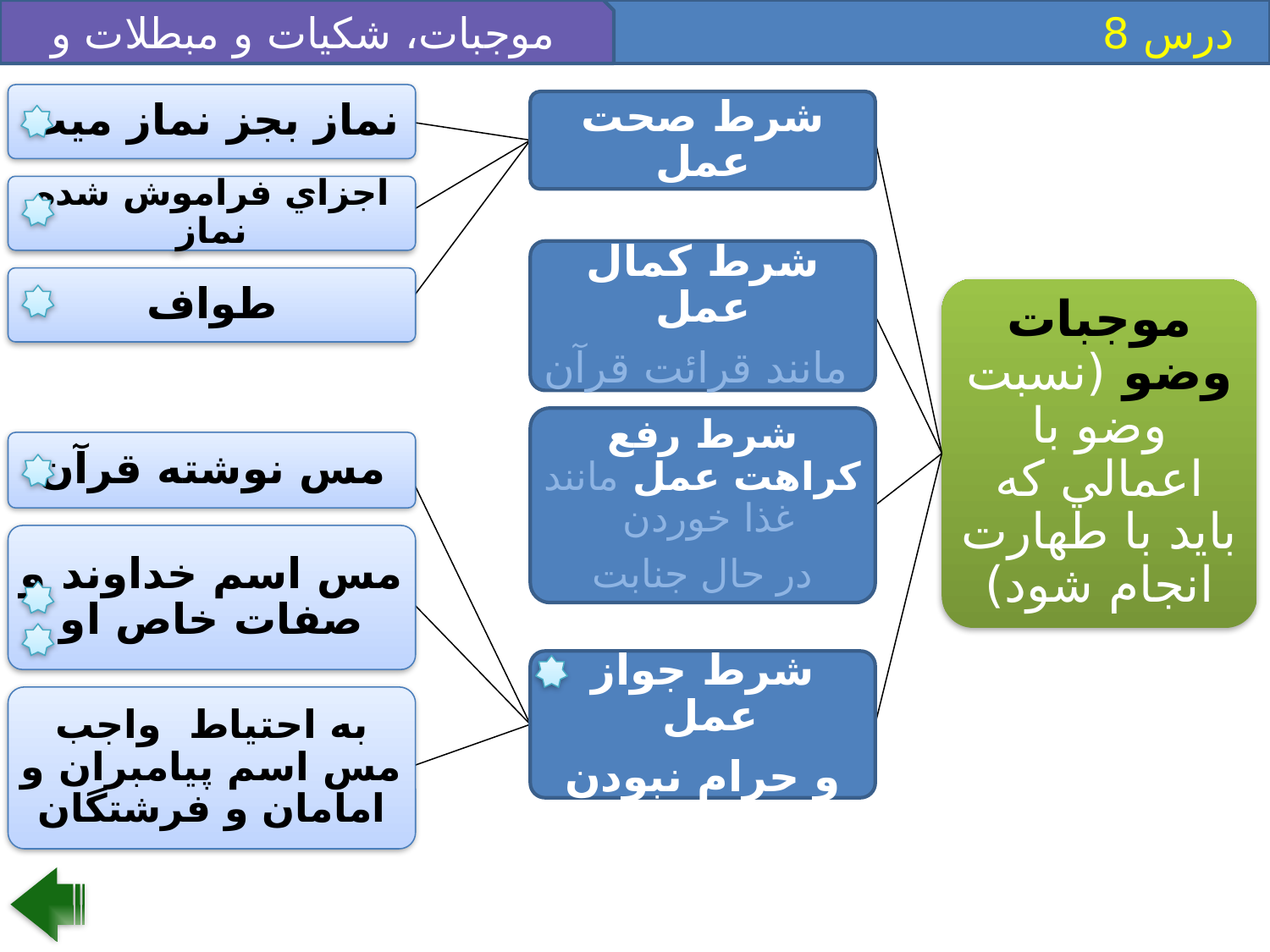

موجبات، شکيات و مبطلات و ضو
 درس 8
نماز بجز نماز ميت

شرط صحت عمل

طواف

اجزاي فراموش شده نماز

شرط کمال عمل
 مانند قرائت قرآن

موجبات وضو (نسبت وضو با اعمالي که بايد با طهارت انجام شود)

شرط رفع کراهت عمل مانند غذا خوردن
در حال جنابت

مس نوشته قرآن

شرط جواز عمل
و حرام نبودن

مس اسم خداوند و صفات خاص او

به احتياط  واجب مس اسم پيامبران و امامان و فرشتگان